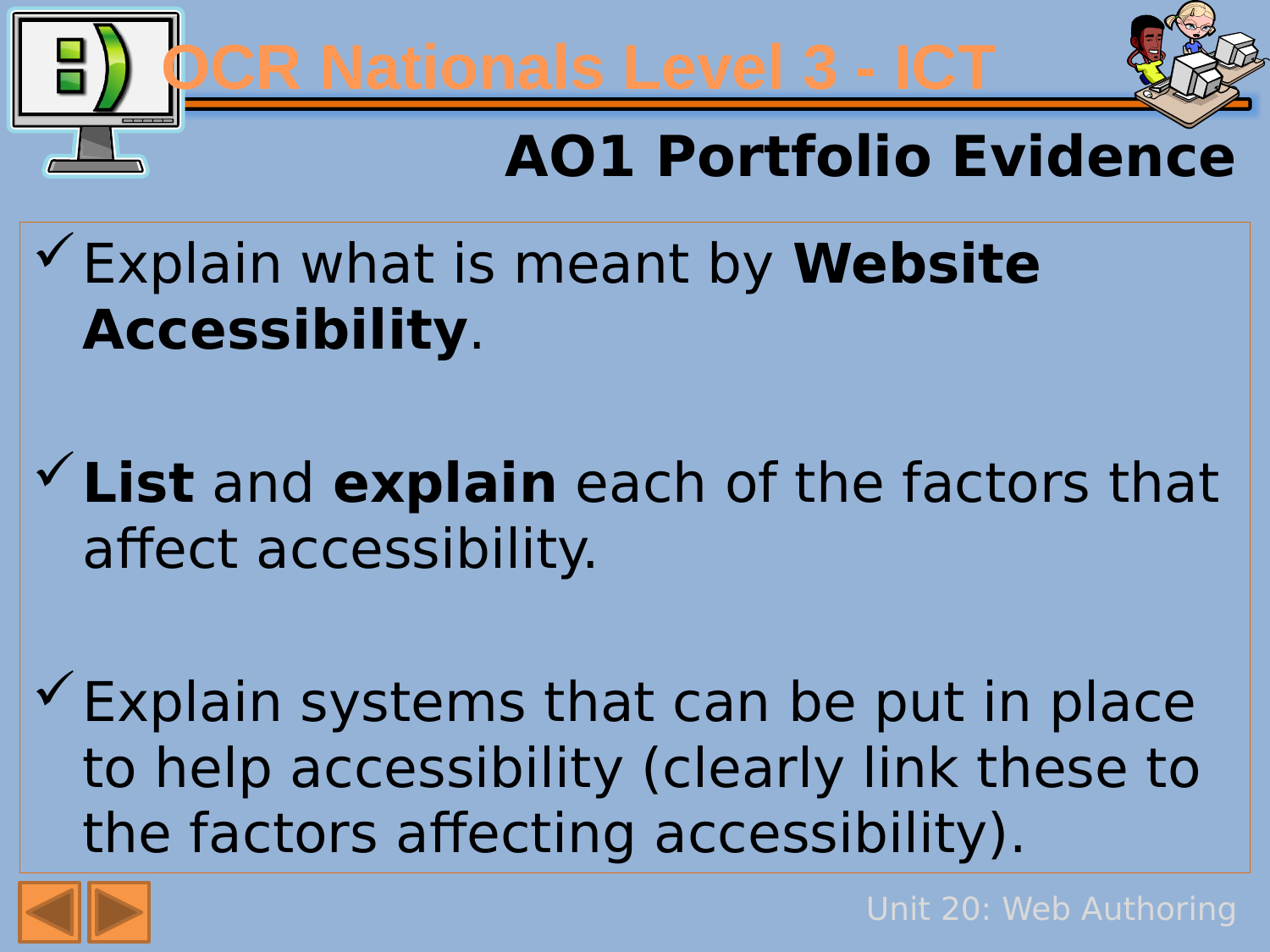

# AO1 Portfolio Evidence
Explain what is meant by Website Accessibility.

List and explain each of the factors that affect accessibility.

Explain systems that can be put in place to help accessibility (clearly link these to the factors affecting accessibility).